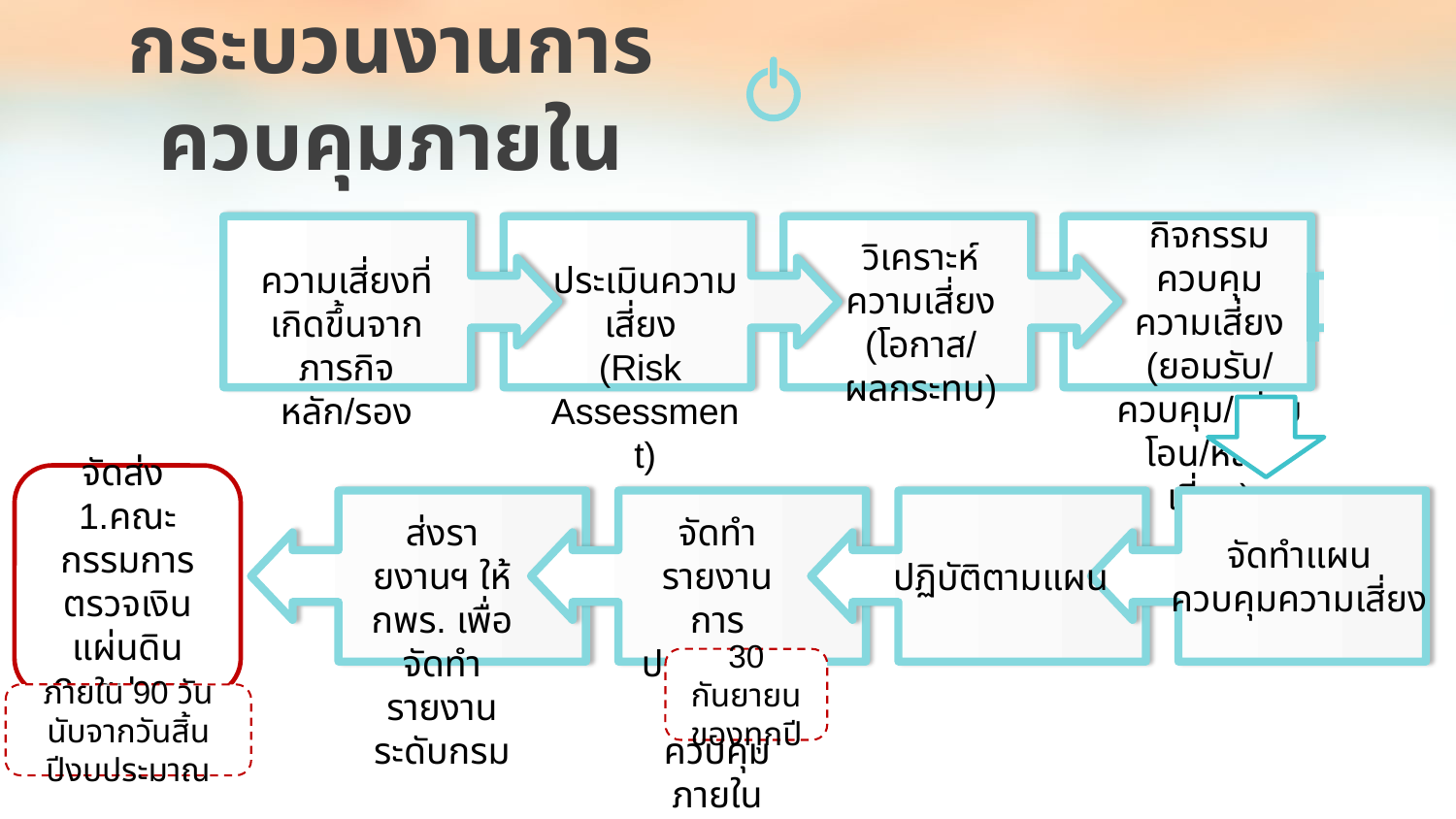

กระบวนงานการควบคุมภายใน

กิจกรรมควบคุม
ความเสี่ยง
(ยอมรับ/ควบคุม/ ถ่ายโอน/หลีกเลี่ยง)

วิเคราะห์ความเสี่ยง
(โอกาส/ผลกระทบ)
ประเมินความเสี่ยง
(Risk
Assessment)
ความเสี่ยงที่เกิดขึ้นจากภารกิจหลัก/รอง

จัดส่ง
1.คณะกรรมการตรวจเงินแผ่นดิน
2. สป.กษ.

ส่งรายงานฯ ให้
กพร. เพื่อจัดทำรายงาน ระดับกรม
จัดทำรายงาน การประเมินผล การควบคุมภายใน
จัดทำแผน
ควบคุมความเสี่ยง
ปฏิบัติตามแผน
30 กันยายน ของทุกปี
ภายใน 90 วัน
นับจากวันสิ้นปีงบประมาณ